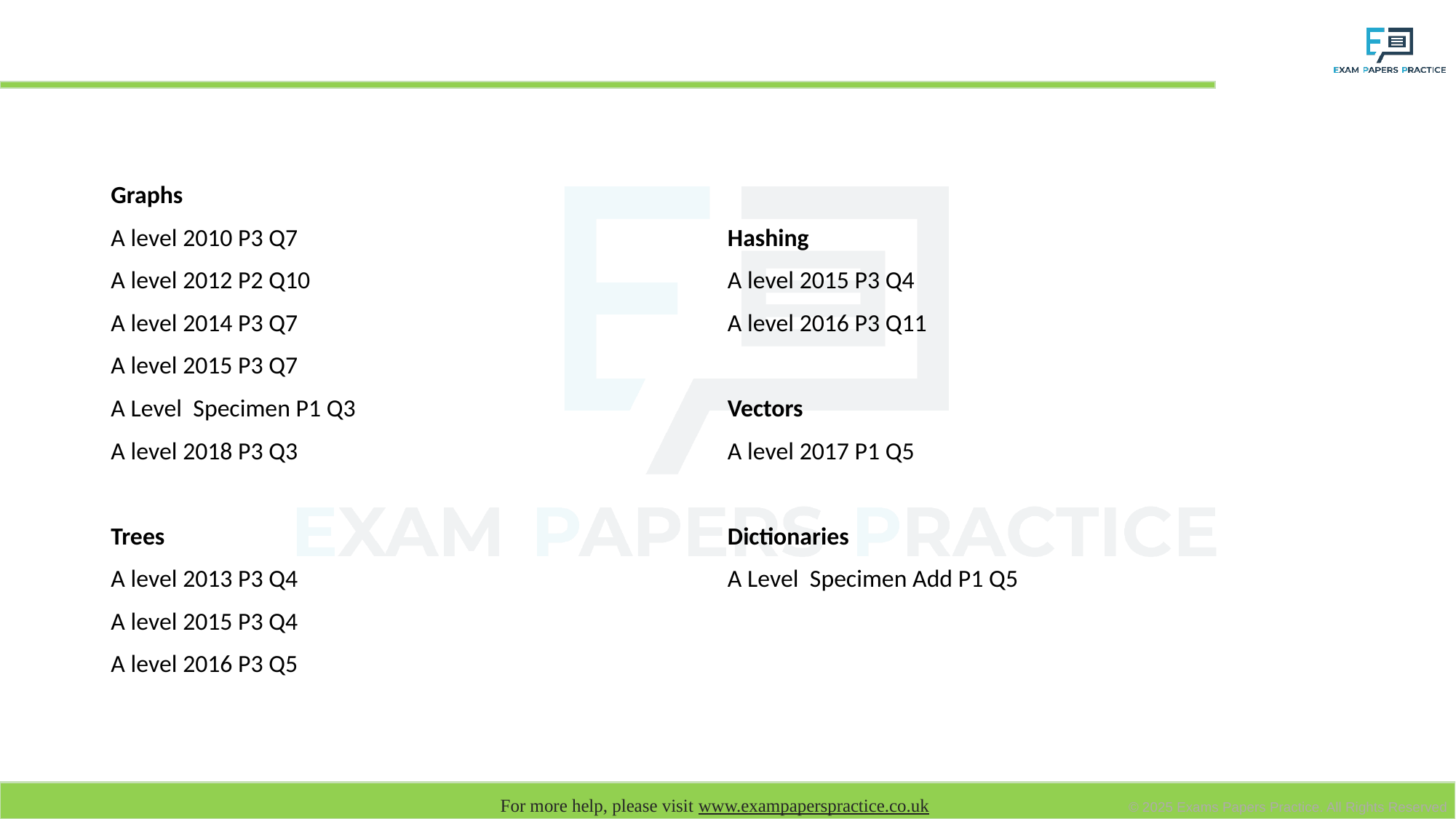

# AQA Past Paper Questions for Abstract Data
Graphs
A level 2010 P3 Q7
A level 2012 P2 Q10
A level 2014 P3 Q7
A level 2015 P3 Q7
A Level  Specimen P1 Q3
A level 2018 P3 Q3

Trees
A level 2013 P3 Q4
A level 2015 P3 Q4
A level 2016 P3 Q5

Hashing
A level 2015 P3 Q4
A level 2016 P3 Q11

Vectors
A level 2017 P1 Q5

Dictionaries
A Level  Specimen Add P1 Q5